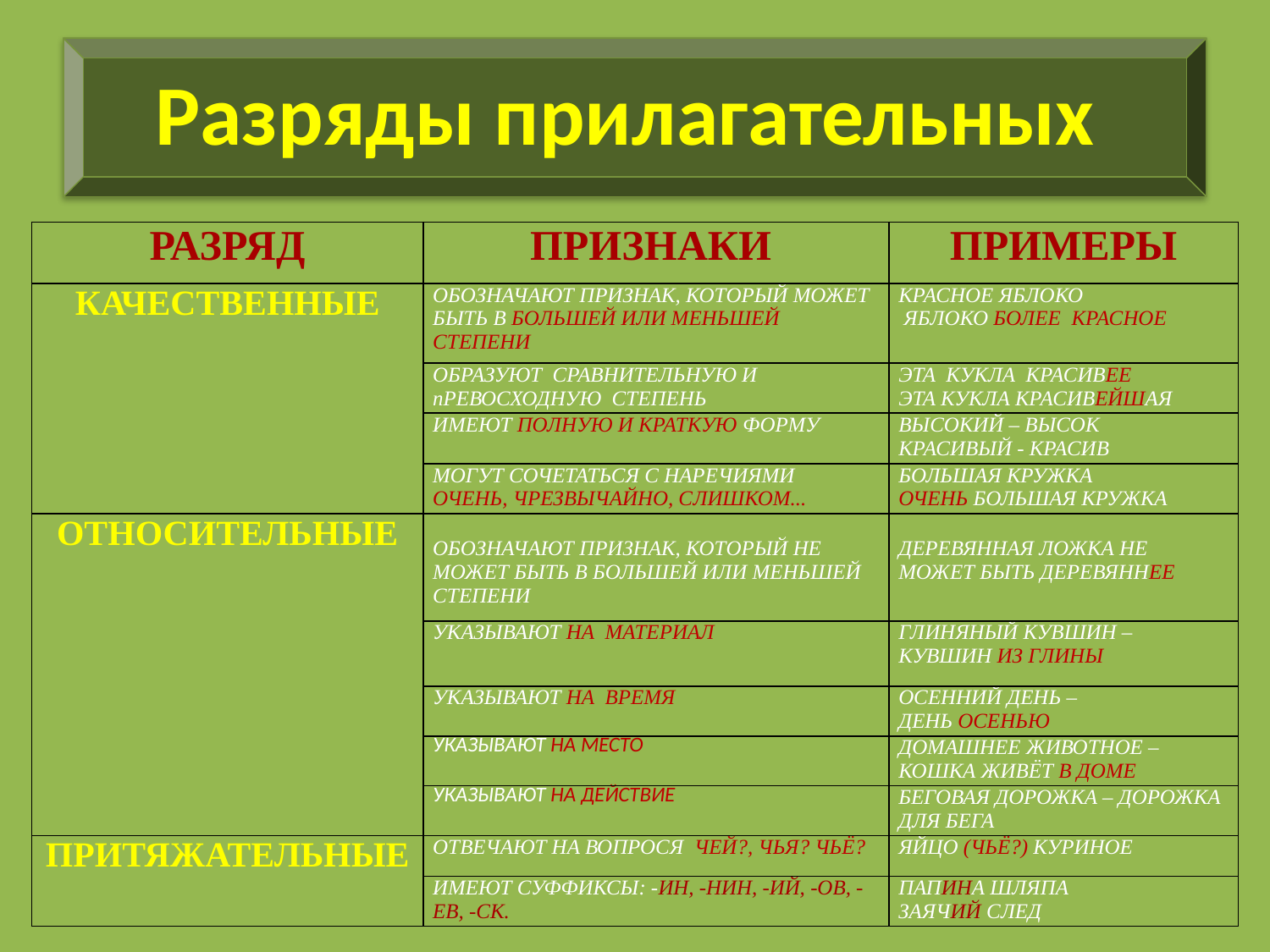

Разряды прилагательных
| РАЗРЯД | ПРИЗНАКИ | ПРИМЕРЫ |
| --- | --- | --- |
| КАЧЕСТВЕННЫЕ | ОБОЗНАЧАЮТ ПРИЗНАК, КОТОРЫЙ МОЖЕТ БЫТЬ В БОЛЬШЕЙ ИЛИ МЕНЬШЕЙ СТЕПЕНИ | КРАСНОЕ ЯБЛОКО ЯБЛОКО БОЛЕЕ КРАСНОЕ |
|  | ОБРАЗУЮТ СРАВНИТЕЛЬНУЮ И пРЕВОСХОДНУЮ СТЕПЕНЬ | ЭТА КУКЛА КРАСИВЕЕ ЭТА КУКЛА КРАСИВЕЙШАЯ |
|  | ИМЕЮТ ПОЛНУЮ И КРАТКУЮ ФОРМУ | ВЫСОКИЙ – ВЫСОК КРАСИВЫЙ - КРАСИВ |
|  | МОГУТ СОЧЕТАТЬСЯ С НАРЕЧИЯМИ ОЧЕНЬ, ЧРЕЗВЫЧАЙНО, СЛИШКОМ... | БОЛЬШАЯ КРУЖКА ОЧЕНЬ БОЛЬШАЯ КРУЖКА |
| ОТНОСИТЕЛЬНЫЕ | ОБОЗНАЧАЮТ ПРИЗНАК, КОТОРЫЙ НЕ МОЖЕТ БЫТЬ В БОЛЬШЕЙ ИЛИ МЕНЬШЕЙ СТЕПЕНИ | ДЕРЕВЯННАЯ ЛОЖКА НЕ МОЖЕТ БЫТЬ ДЕРЕВЯННЕЕ |
|  | УКАЗЫВАЮТ НА МАТЕРИАЛ | ГЛИНЯНЫЙ КУВШИН – КУВШИН ИЗ ГЛИНЫ |
|  | УКАЗЫВАЮТ НА ВРЕМЯ | ОСЕННИЙ ДЕНЬ – ДЕНЬ ОСЕНЬЮ |
|  | УКАЗЫВАЮТ НА МЕСТО | ДОМАШНЕЕ ЖИВОТНОЕ – КОШКА ЖИВЁТ В ДОМЕ |
|  | УКАЗЫВАЮТ НА ДЕЙСТВИЕ | БЕГОВАЯ ДОРОЖКА – ДОРОЖКА ДЛЯ БЕГА |
| ПРИТЯЖАТЕЛЬНЫЕ | ОТВЕЧАЮТ НА ВОПРОСЯ ЧЕЙ?, ЧЬЯ? ЧЬЁ? | ЯЙЦО (ЧЬЁ?) КУРИНОЕ |
|  | ИМЕЮТ СУФФИКСЫ: -ИН, -НИН, -ИЙ, -ОВ, -ЕВ, -СК. | ПАПИНА ШЛЯПА ЗАЯЧИЙ СЛЕД |